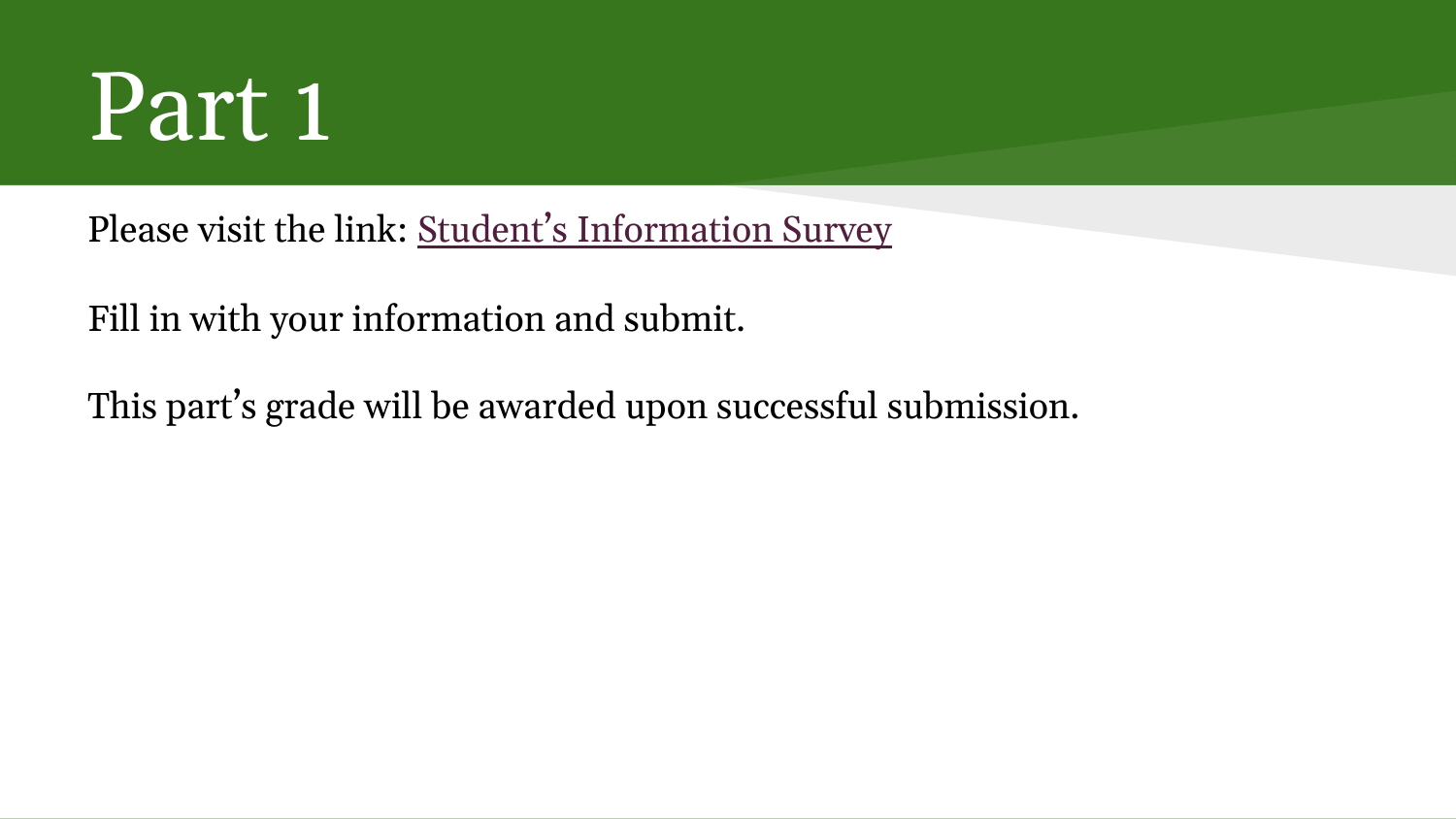

# Part 1
Please visit the link: Student’s Information Survey

Fill in with your information and submit.

This part’s grade will be awarded upon successful submission.